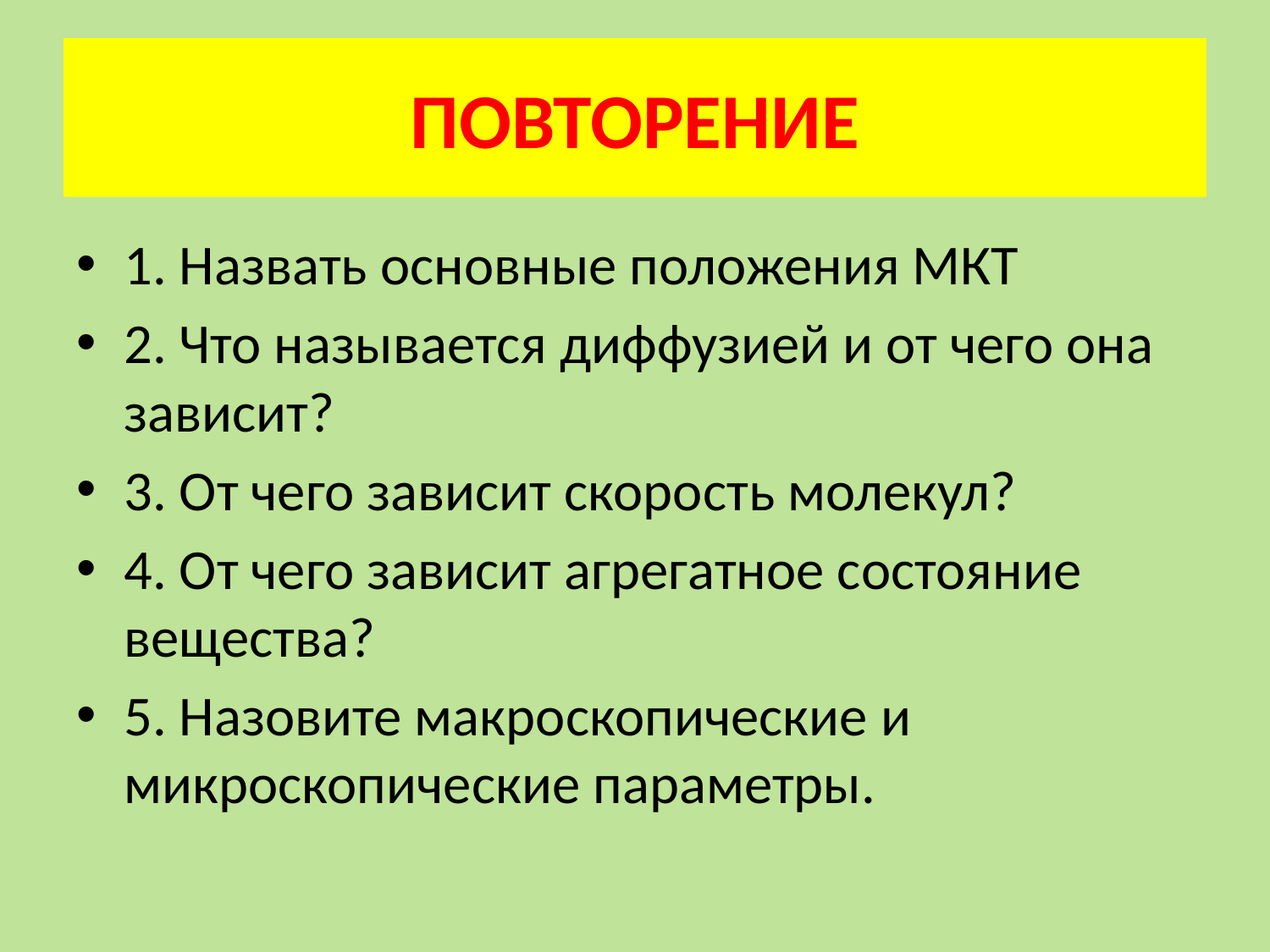

# ПОВТОРЕНИЕ
1. Назвать основные положения МКТ
2. Что называется диффузией и от чего она зависит?
3. От чего зависит скорость молекул?
4. От чего зависит агрегатное состояние вещества?
5. Назовите макроскопические и микроскопические параметры.